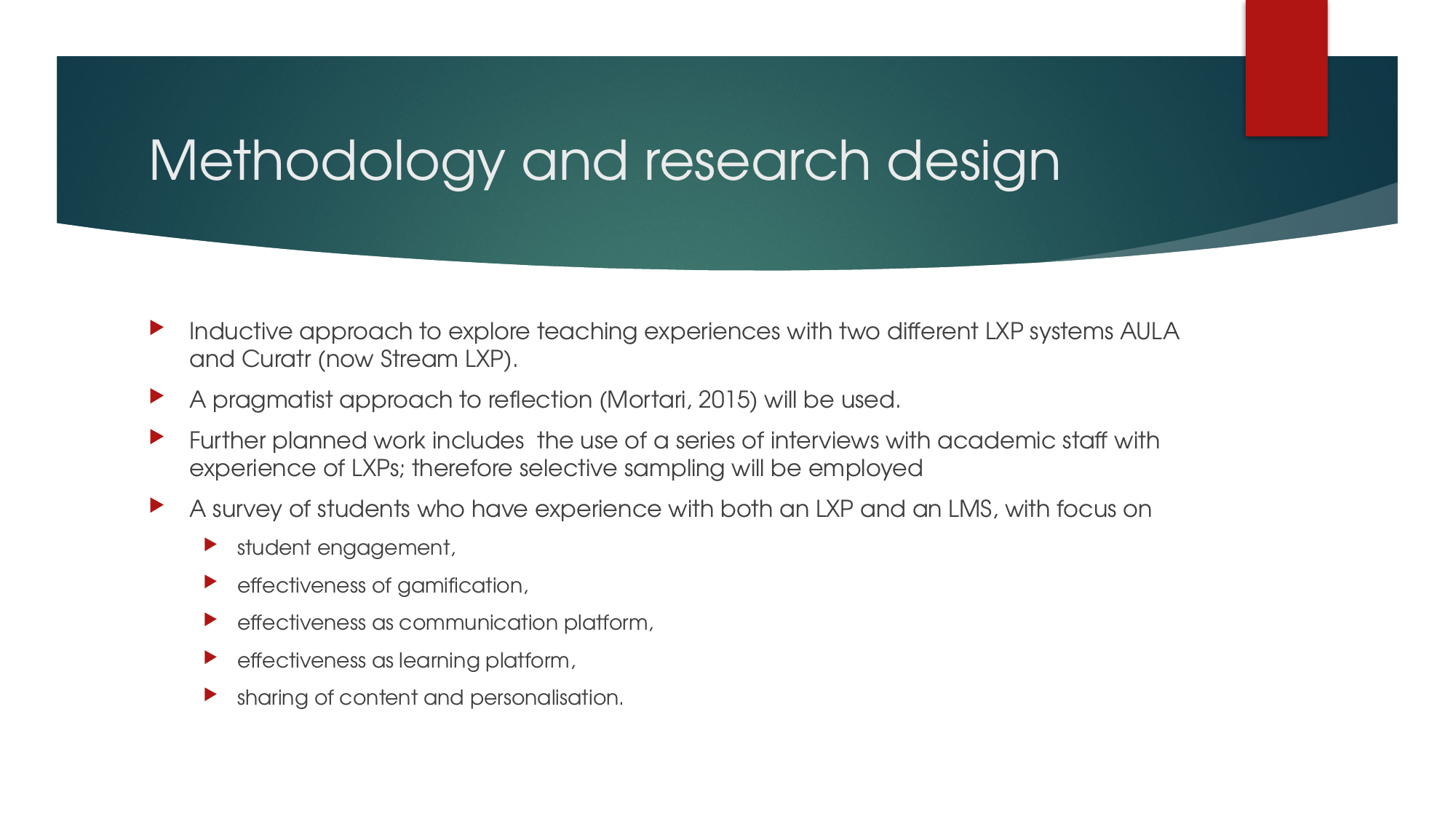

# Methodology and research design
Inductive approach to explore teaching experiences with two different LXP systems AULA and Curatr (now Stream LXP).
A pragmatist approach to reflection (Mortari, 2015) will be used.
Further planned work includes  the use of a series of interviews with academic staff with experience of LXPs; therefore selective sampling will be employed
A survey of students who have experience with both an LXP and an LMS, with focus on
student engagement,
effectiveness of gamification,
effectiveness as communication platform,
effectiveness as learning platform,
sharing of content and personalisation.